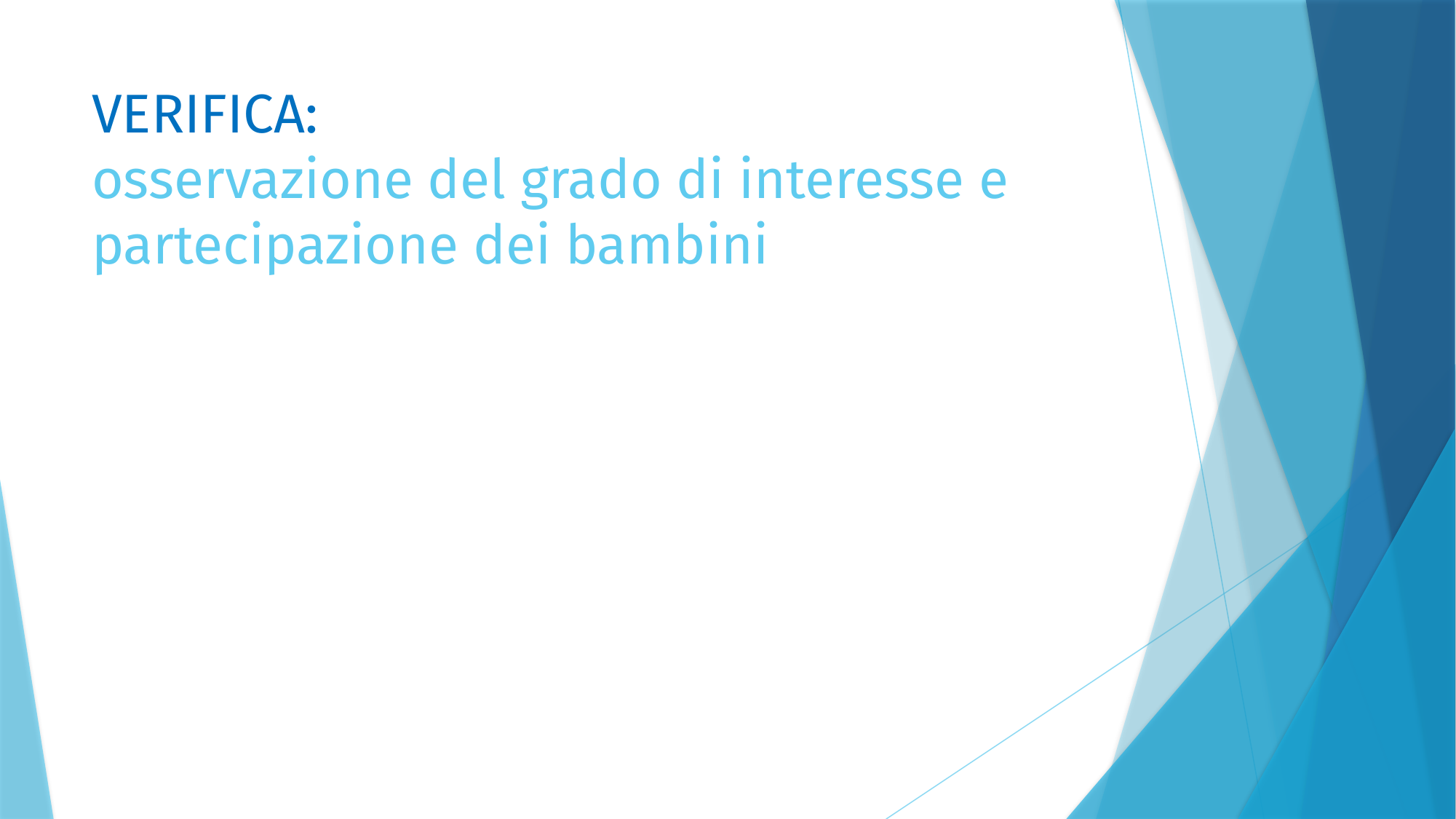

# VERIFICA: osservazione del grado di interesse e partecipazione dei bambini